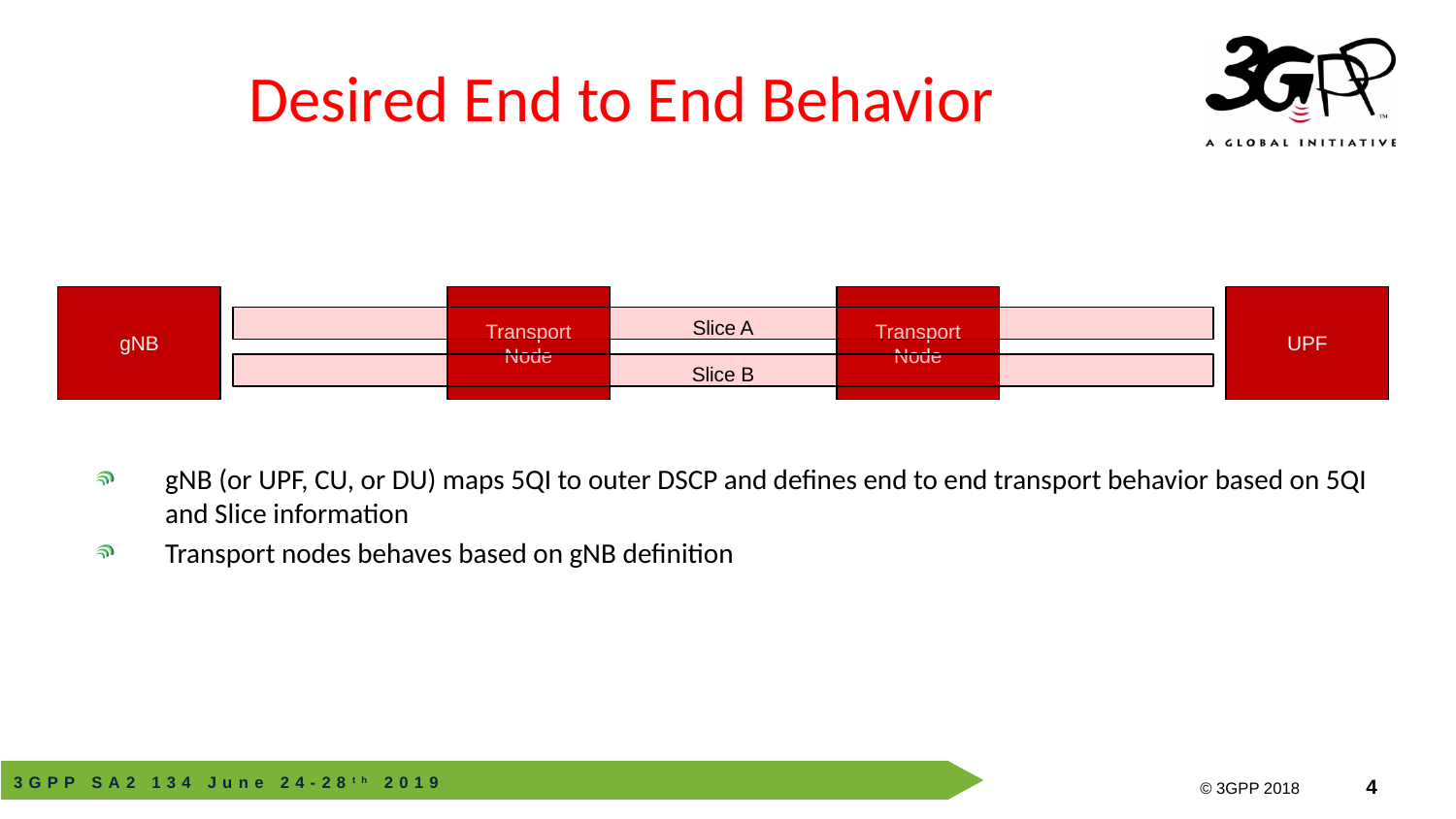

# Desired End to End Behavior
gNB
Transport
Node
Transport
Node
UPF
Slice A
Slice B
gNB (or UPF, CU, or DU) maps 5QI to outer DSCP and defines end to end transport behavior based on 5QI and Slice information
Transport nodes behaves based on gNB definition